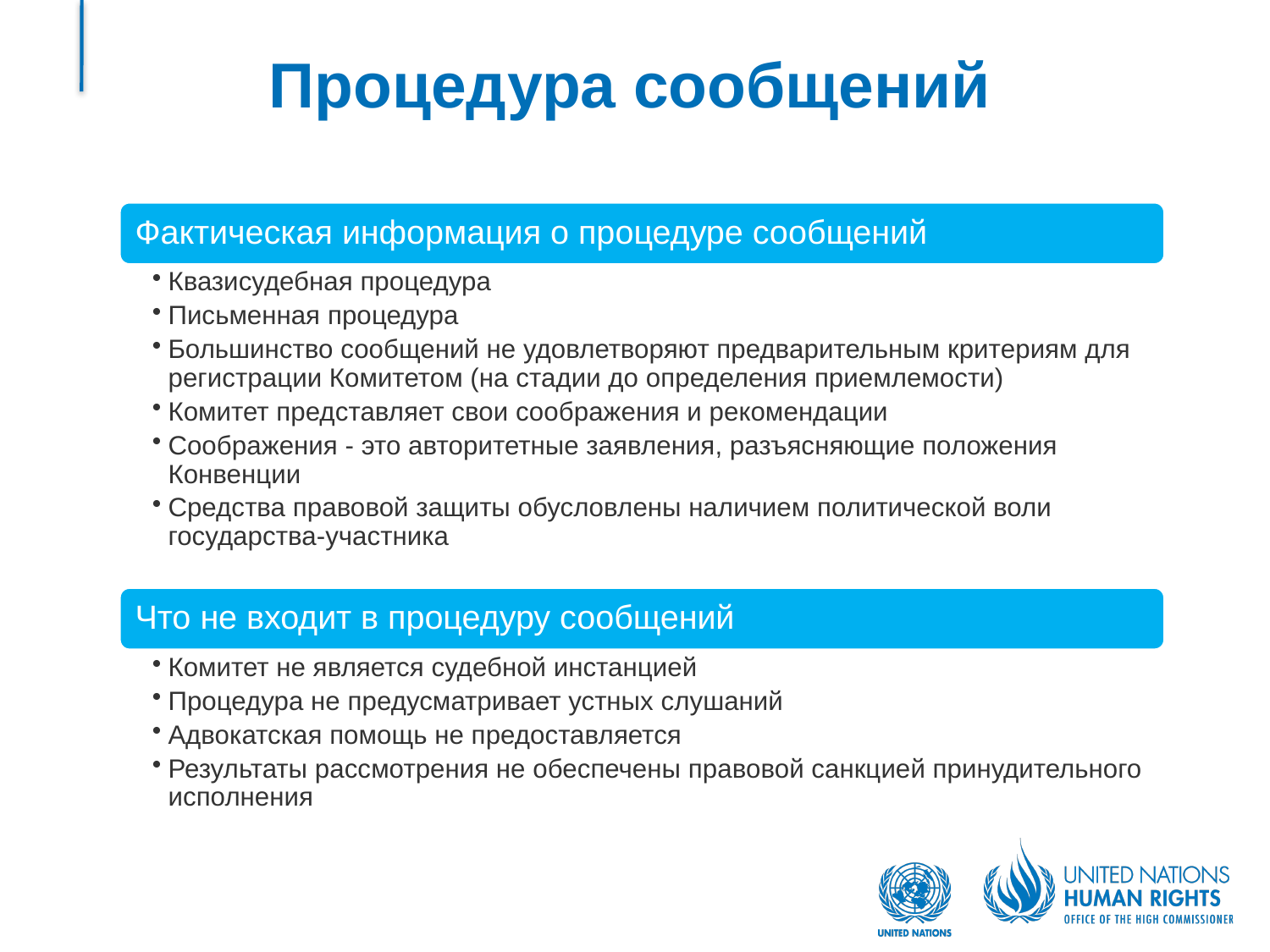

# Процедура сообщений

Фактическая информация о процедуре сообщений
Квазисудебная процедура
Письменная процедура
Большинство сообщений не удовлетворяют предварительным критериям для регистрации Комитетом (на стадии до определения приемлемости)
Комитет представляет свои соображения и рекомендации
Соображения - это авторитетные заявления, разъясняющие положения Конвенции
Средства правовой защиты обусловлены наличием политической воли государства-участника

Что не входит в процедуру сообщений
Комитет не является судебной инстанцией
Процедура не предусматривает устных слушаний
Адвокатская помощь не предоставляется
Результаты рассмотрения не обеспечены правовой санкцией принудительного исполнения